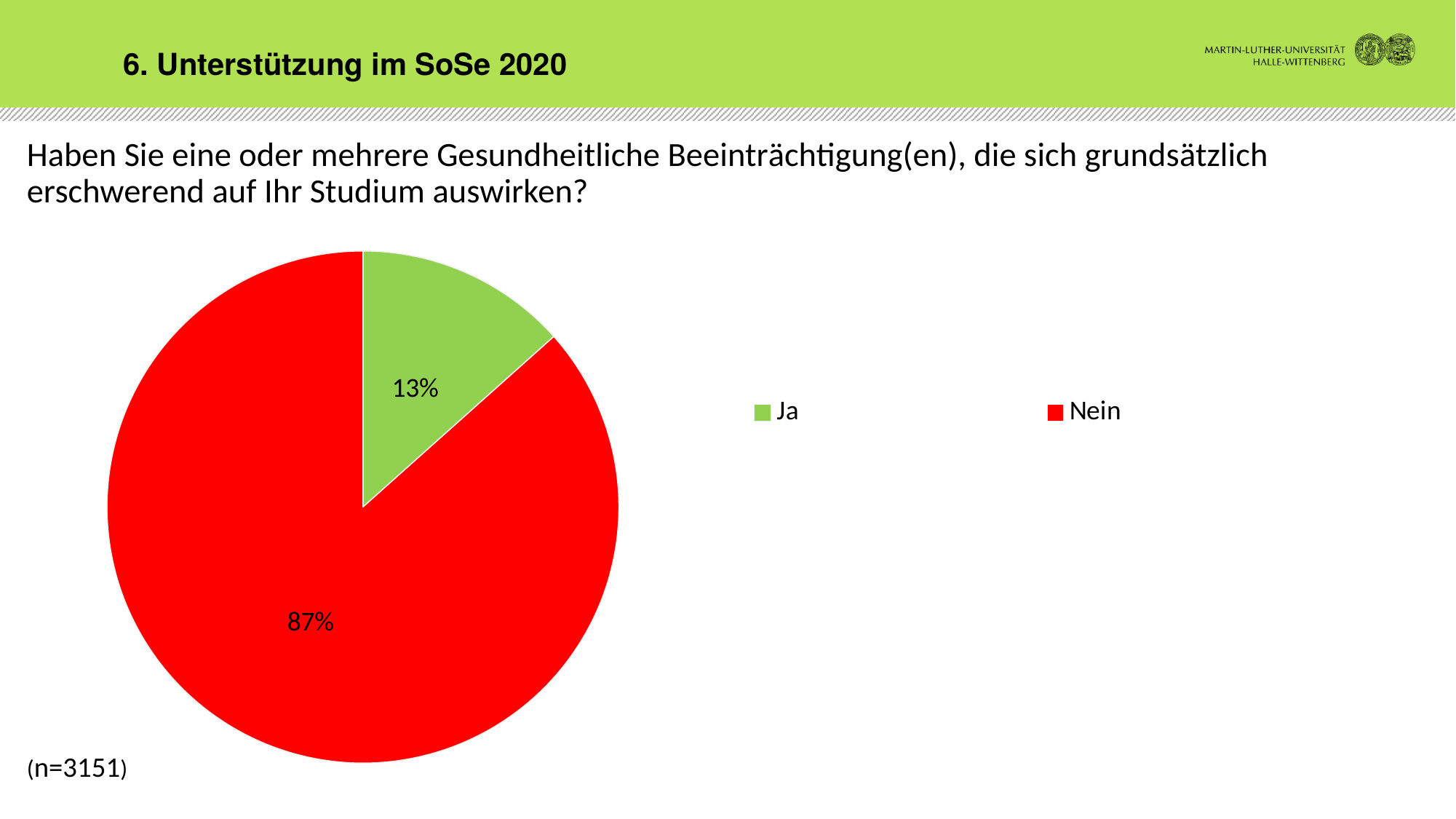

6. Unterstützung im SoSe 2020
# Haben Sie eine oder mehrere Gesundheitliche Beeinträchtigung(en), die sich grundsätzlich erschwerend auf Ihr Studium auswirken? (n=3151)

### Chart

| Category | Region 1 |
|---|---|
| Ja | 13.4 |
| Nein | 86.6 |